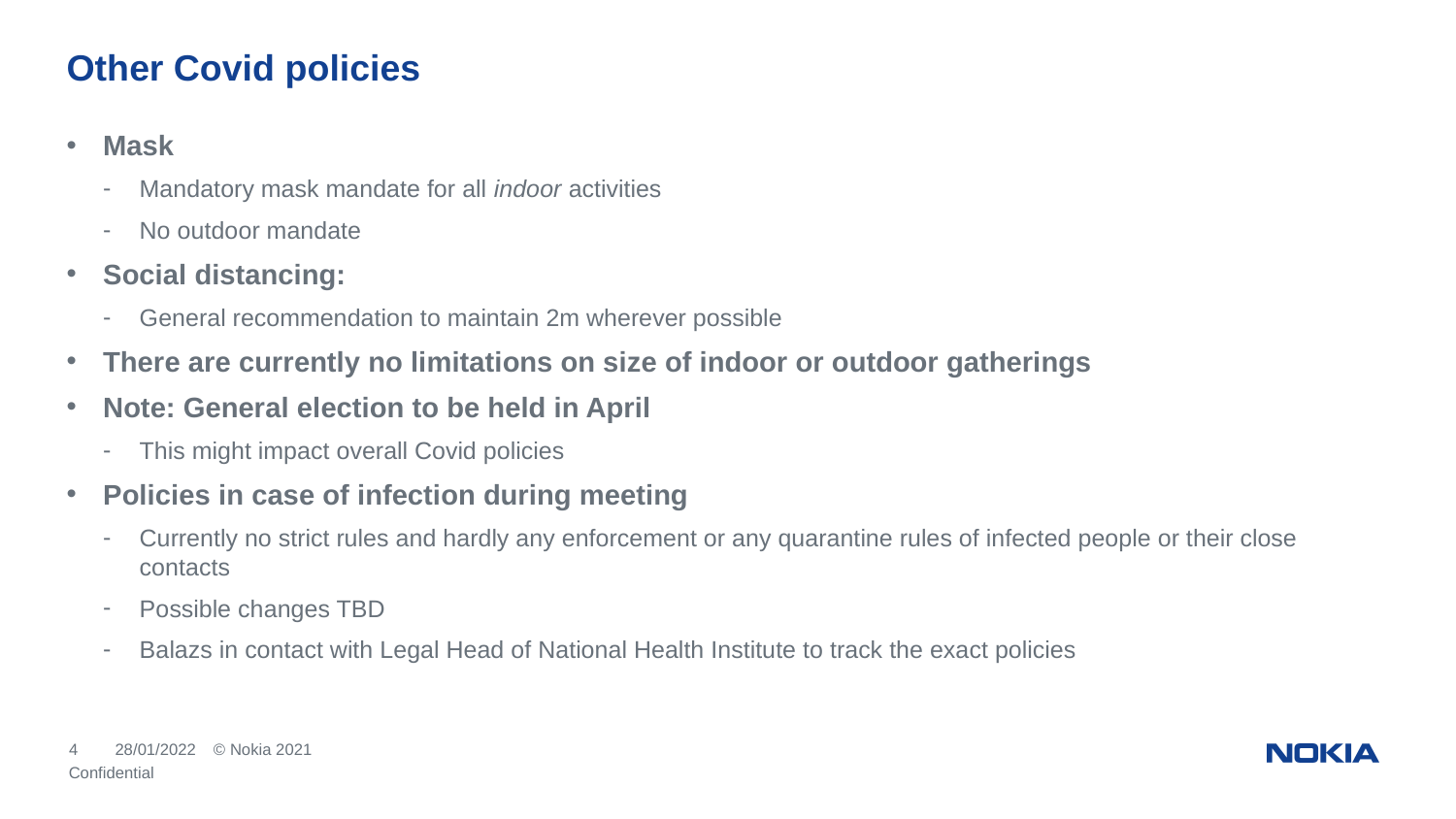

# Other Covid policies
Mask
Mandatory mask mandate for all indoor activities
No outdoor mandate
Social distancing:
General recommendation to maintain 2m wherever possible
There are currently no limitations on size of indoor or outdoor gatherings
Note: General election to be held in April
This might impact overall Covid policies
Policies in case of infection during meeting
Currently no strict rules and hardly any enforcement or any quarantine rules of infected people or their close contacts
Possible changes TBD
Balazs in contact with Legal Head of National Health Institute to track the exact policies